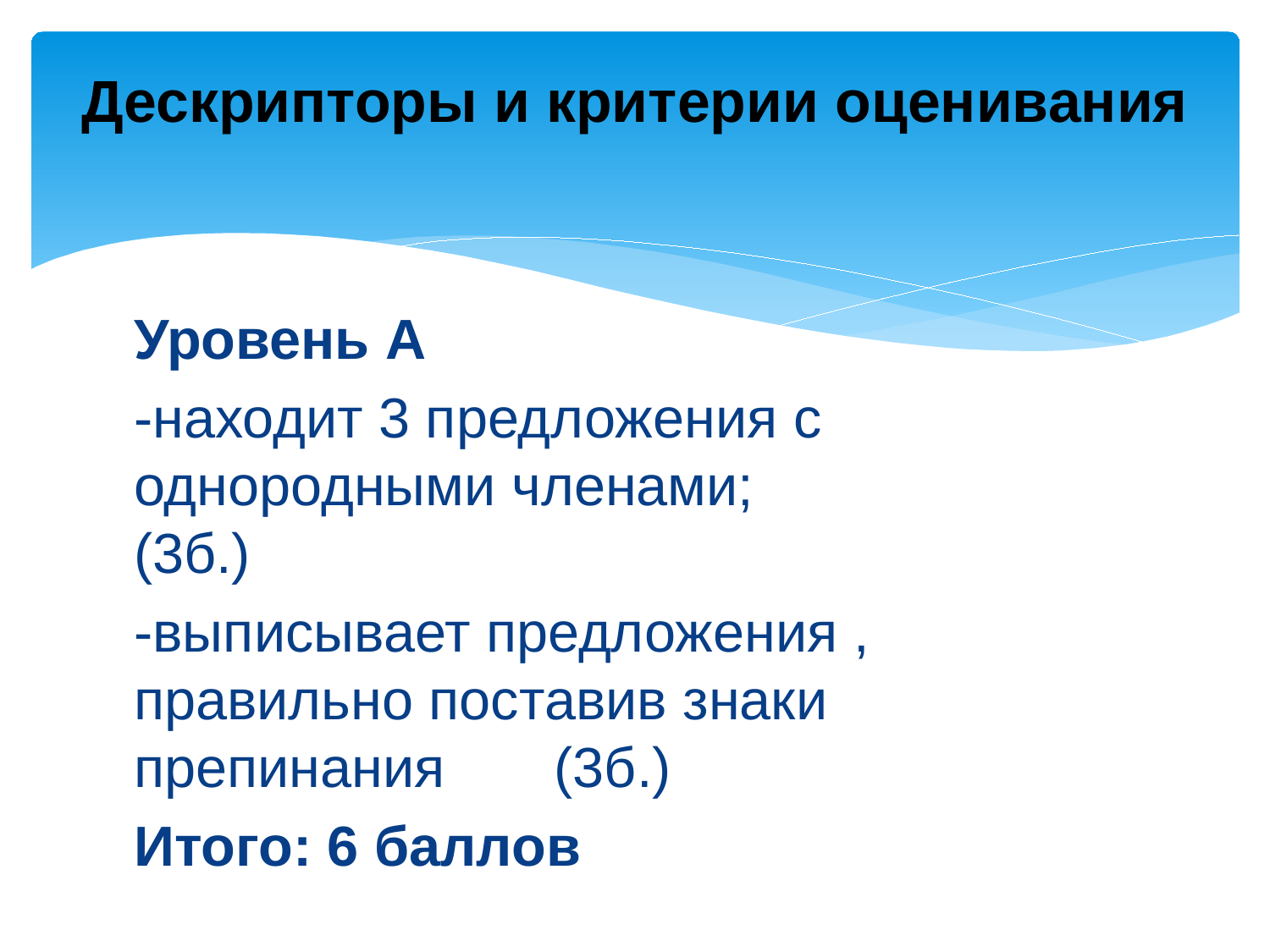

# Дескрипторы и критерии оценивания
Уровень А
-находит 3 предложения с однородными членами;                  (3б.)
-выписывает предложения , правильно поставив знаки препинания       (3б.)
Итого: 6 баллов